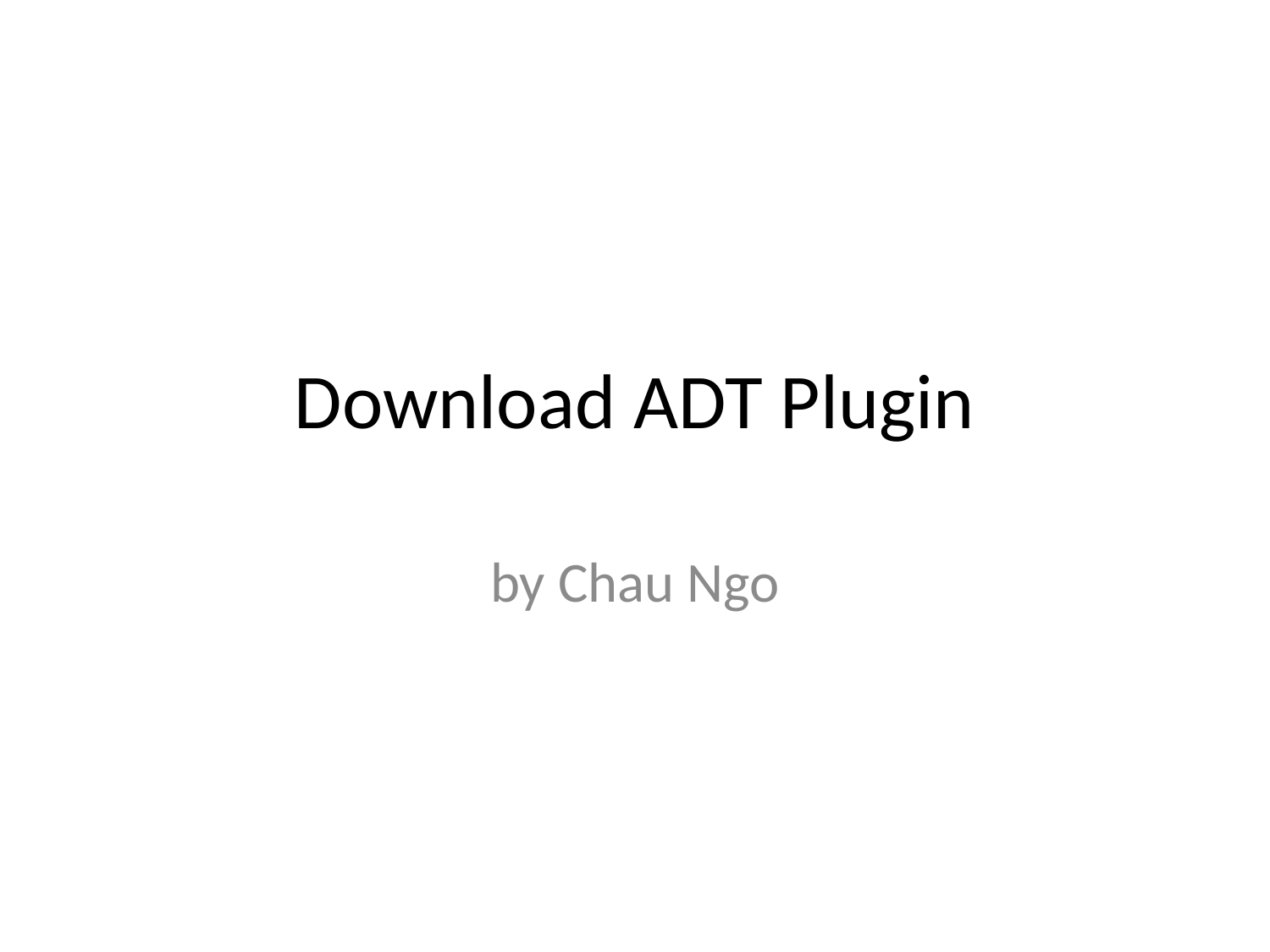

# Download ADT Plugin
by Chau Ngo